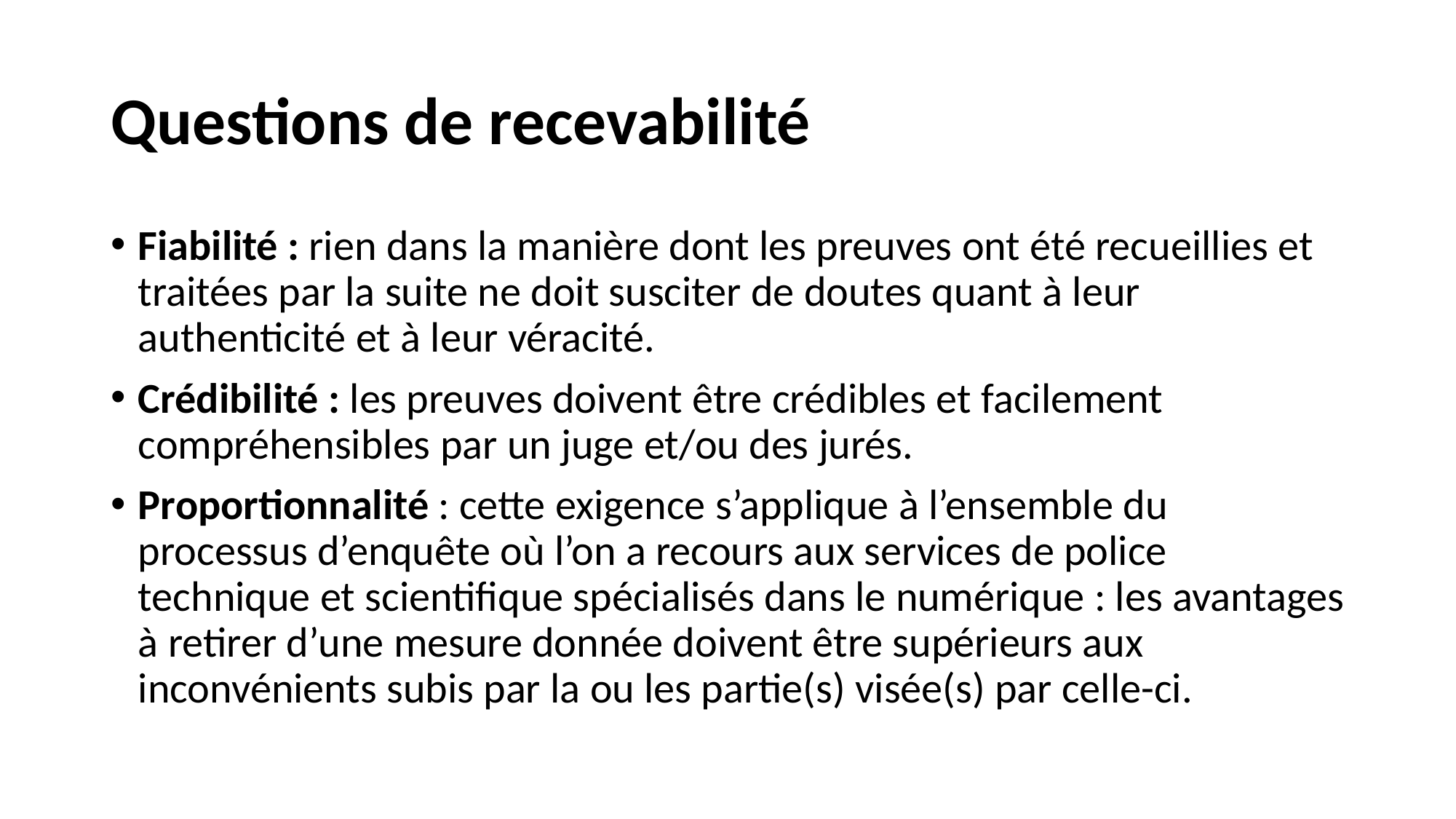

# Questions de recevabilité
Fiabilité : rien dans la manière dont les preuves ont été recueillies et traitées par la suite ne doit susciter de doutes quant à leur authenticité et à leur véracité.
Crédibilité : les preuves doivent être crédibles et facilement compréhensibles par un juge et/ou des jurés.
Proportionnalité : cette exigence s’applique à l’ensemble du processus d’enquête où l’on a recours aux services de police technique et scientifique spécialisés dans le numérique : les avantages à retirer d’une mesure donnée doivent être supérieurs aux inconvénients subis par la ou les partie(s) visée(s) par celle-ci.